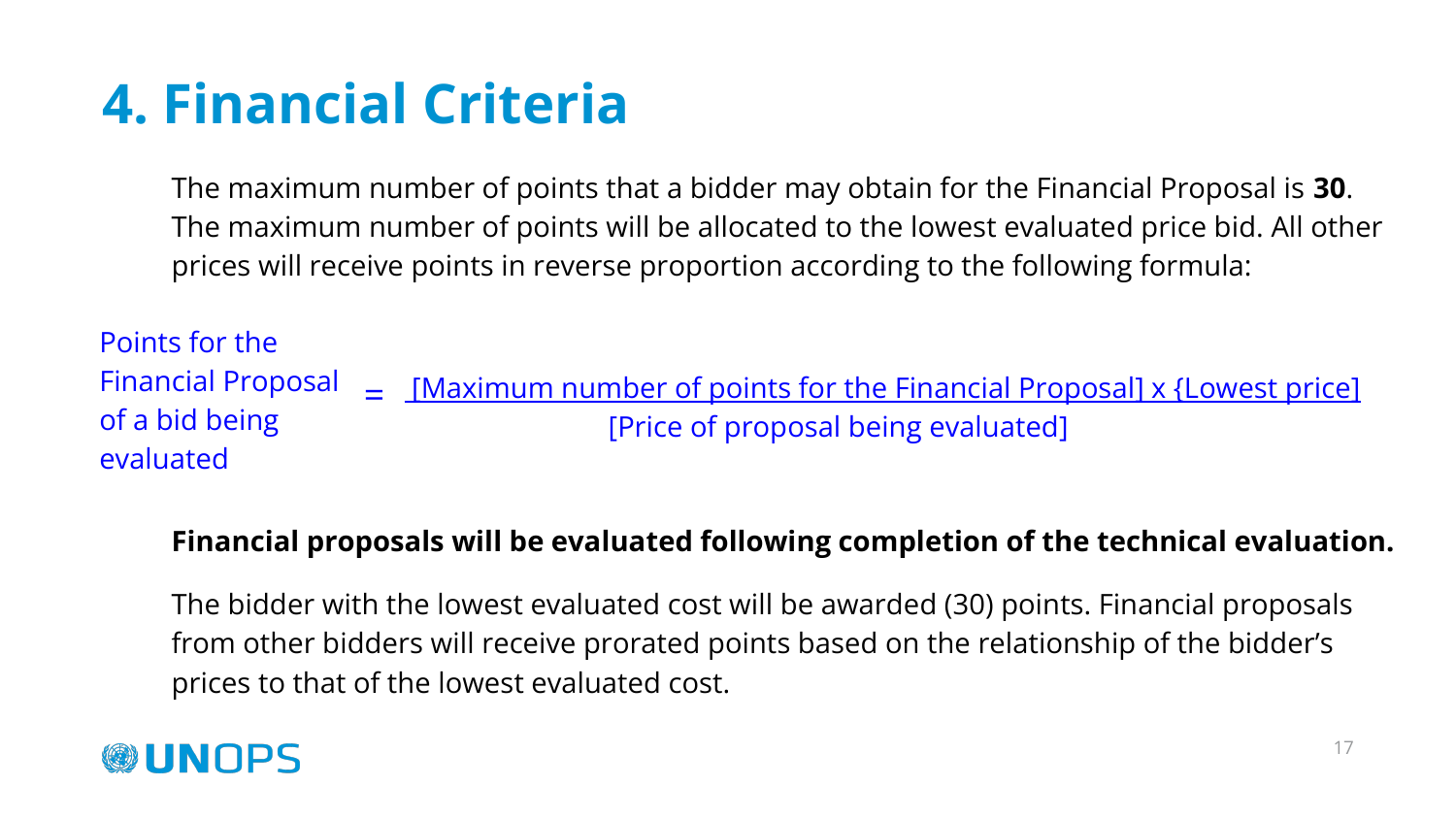

# 4. Financial Criteria
The maximum number of points that a bidder may obtain for the Financial Proposal is 30.
The maximum number of points will be allocated to the lowest evaluated price bid. All other prices will receive points in reverse proportion according to the following formula:

                                 [Maximum number of points for the Financial Proposal] x {Lowest price]
[Price of proposal being evaluated]

Financial proposals will be evaluated following completion of the technical evaluation.
The bidder with the lowest evaluated cost will be awarded (30) points. Financial proposals from other bidders will receive prorated points based on the relationship of the bidder’s prices to that of the lowest evaluated cost.
Points for the Financial Proposal of a bid being evaluated
=
17